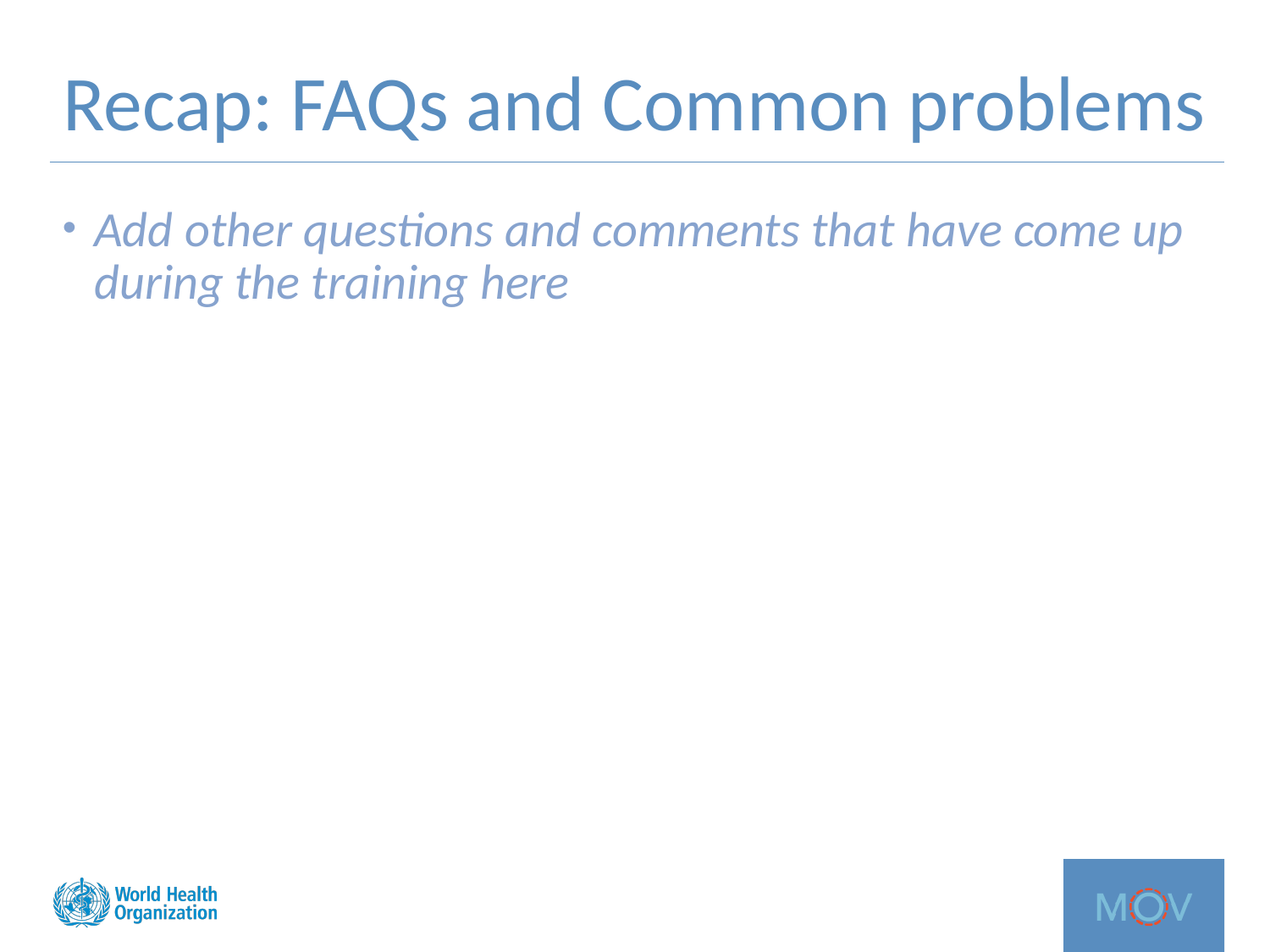

# Recap: FAQs and Common problems
Add other questions and comments that have come up during the training here